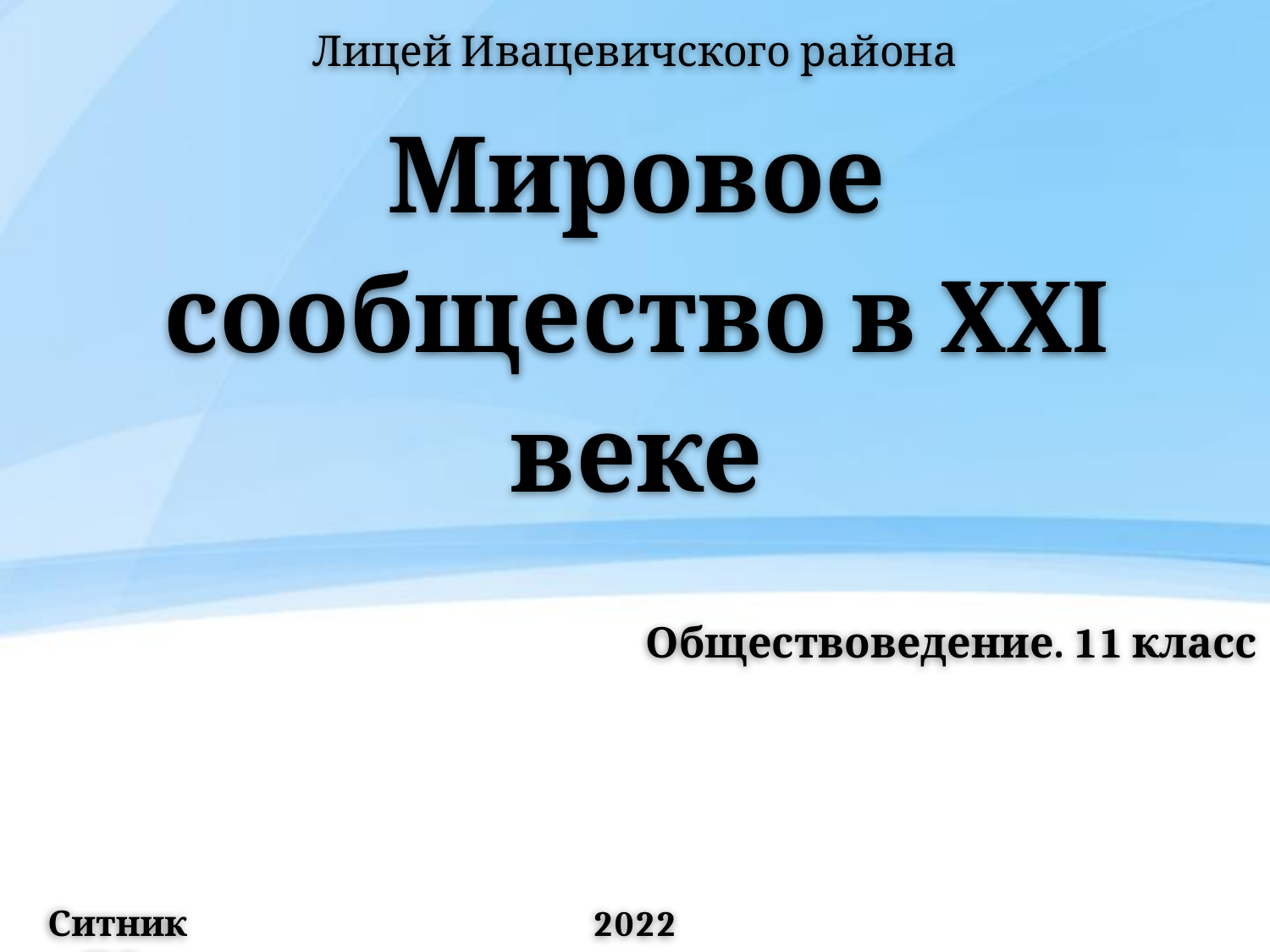

Лицей Ивацевичского района
# Мировое сообщество в XXI веке
Обществоведение. 11 класс
Ситник П.В.
2022